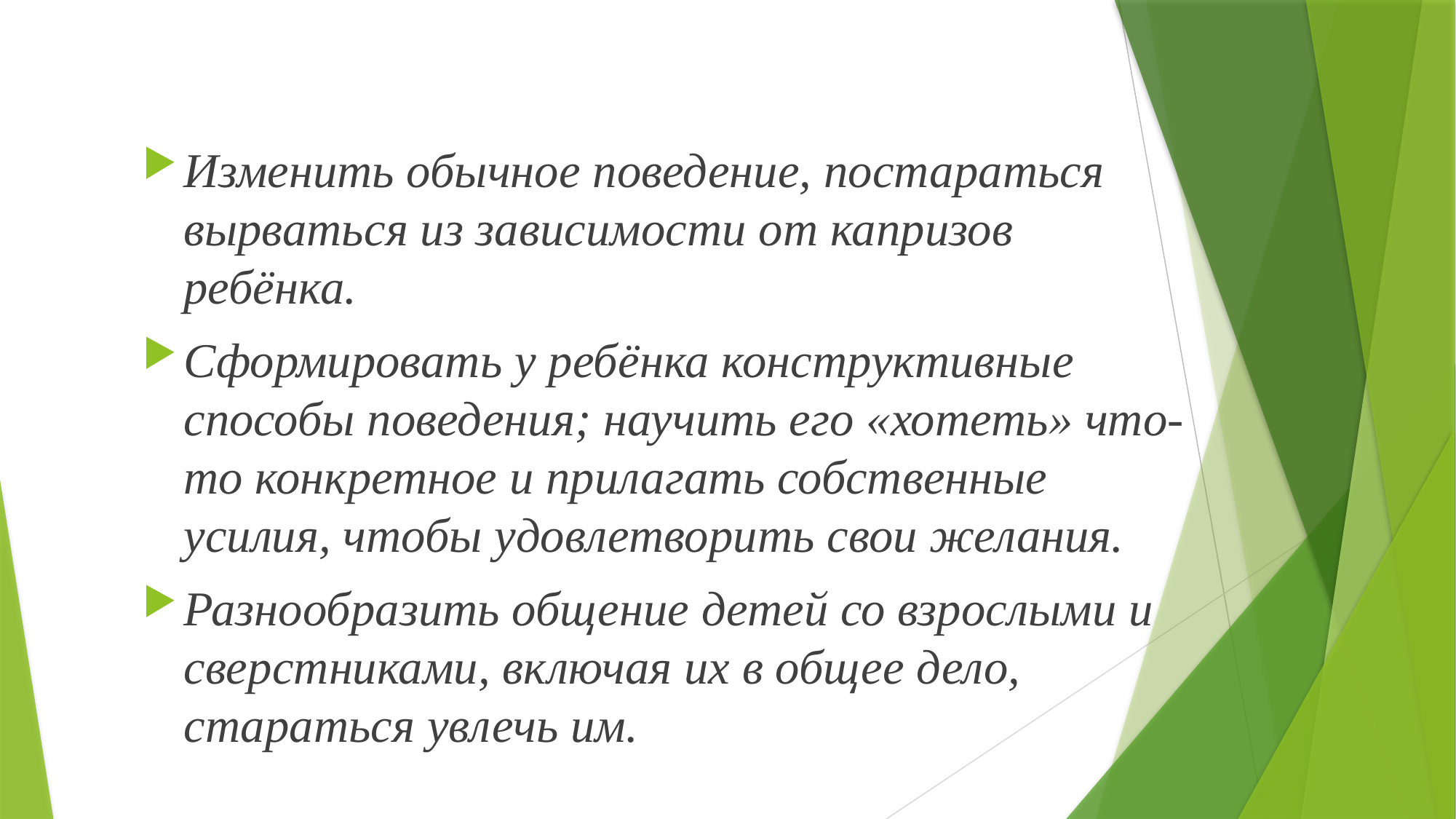

#
Изменить обычное поведение, постараться вырваться из зависимости от капризов ребёнка.
Сформировать у ребёнка конструктивные способы поведения; научить его «хотеть» что-то конкретное и прилагать собственные усилия, чтобы удовлетворить свои желания.
Разнообразить общение детей со взрослыми и сверстниками, включая их в общее дело, стараться увлечь им.